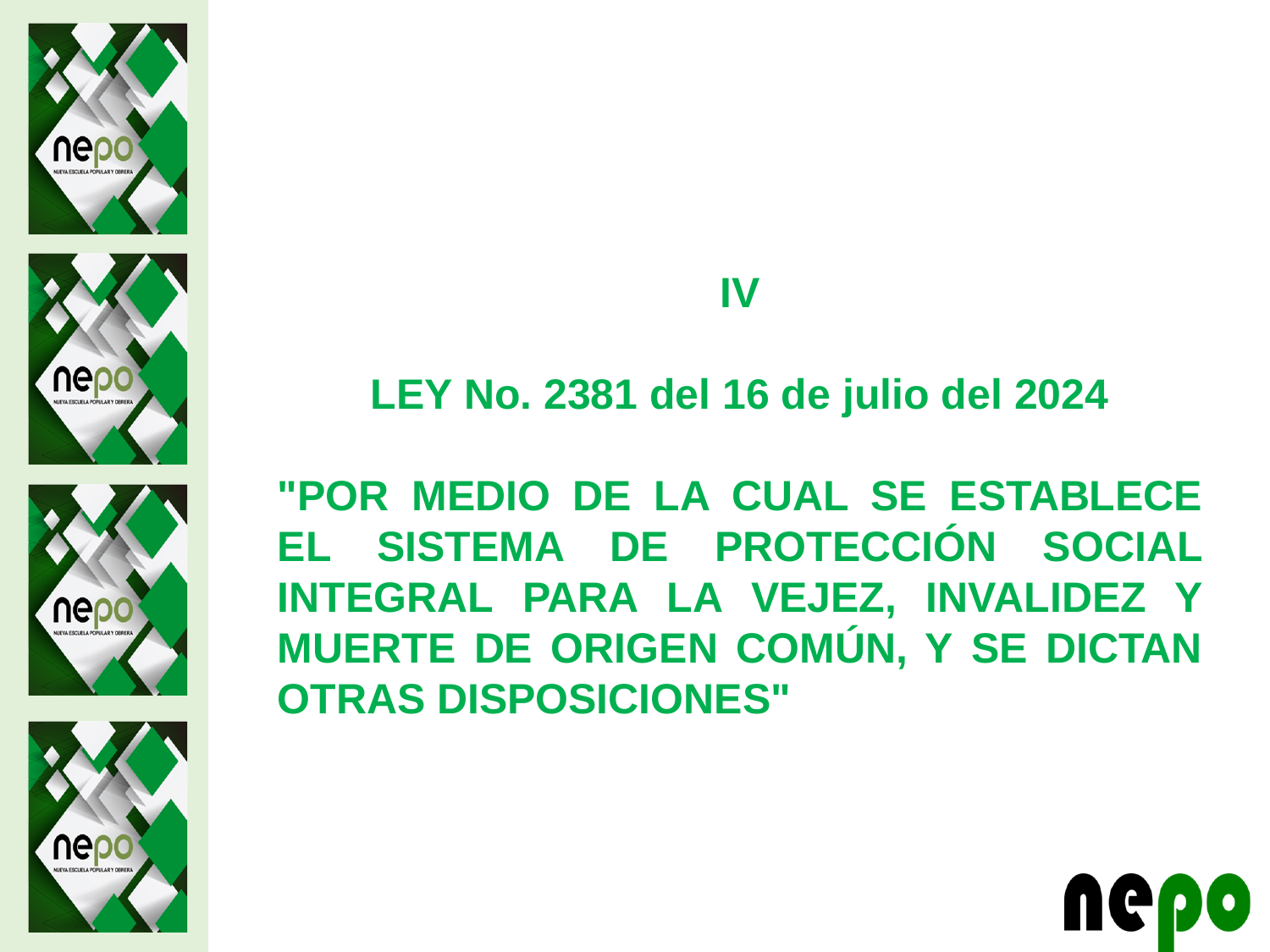

IV

LEY No. 2381 del 16 de julio del 2024

"POR MEDIO DE LA CUAL SE ESTABLECE EL SISTEMA DE PROTECCIÓN SOCIAL INTEGRAL PARA LA VEJEZ, INVALIDEZ Y MUERTE DE ORIGEN COMÚN, Y SE DICTAN OTRAS DISPOSICIONES"